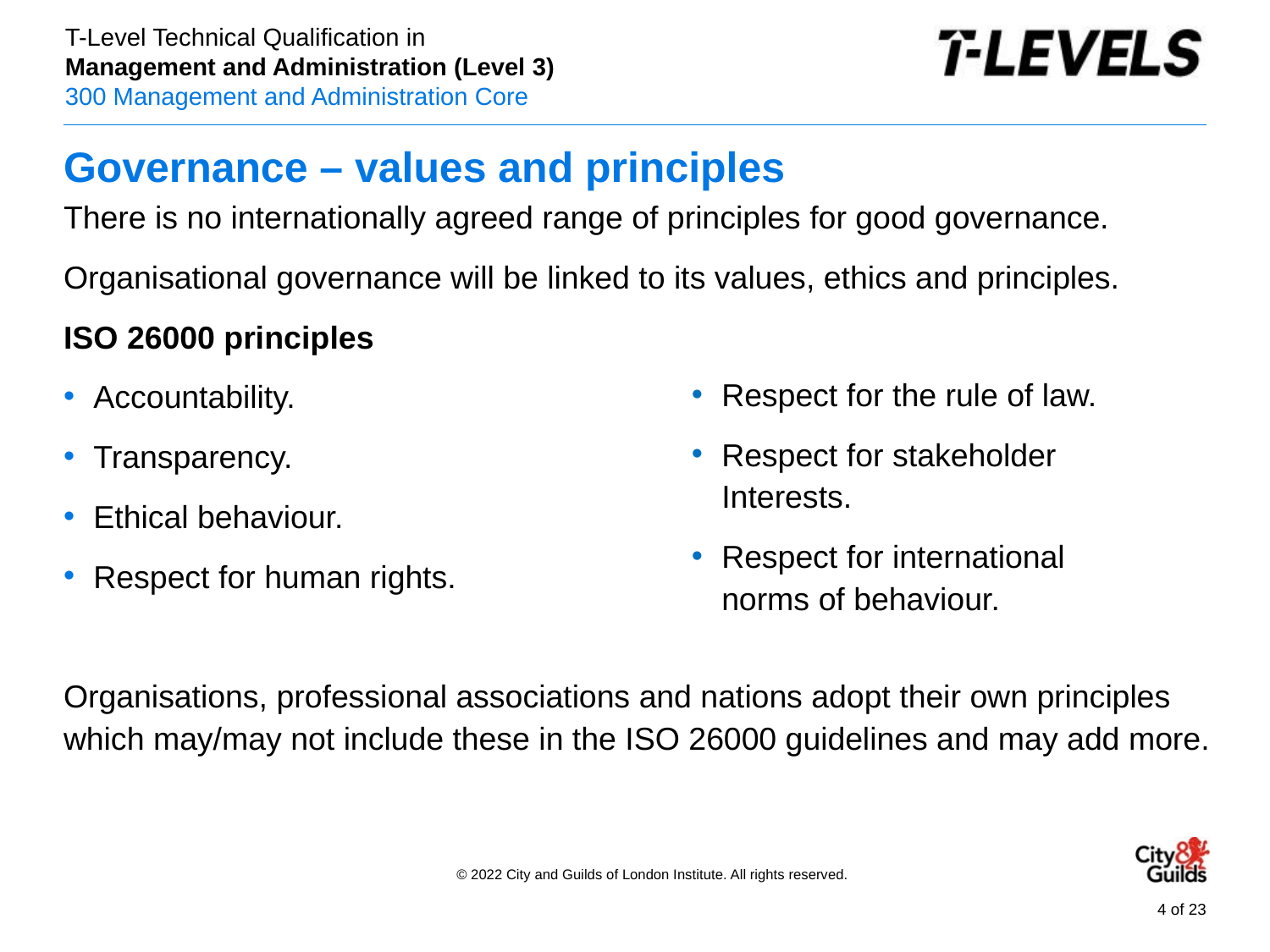

# Governance – values and principles
There is no internationally agreed range of principles for good governance.
Organisational governance will be linked to its values, ethics and principles.
ISO 26000 principles
Accountability.
Transparency.
Ethical behaviour.
Respect for human rights.

Organisations, professional associations and nations adopt their own principles which may/may not include these in the ISO 26000 guidelines and may add more.

Respect for the rule of law.
Respect for stakeholder Interests.
Respect for international norms of behaviour.